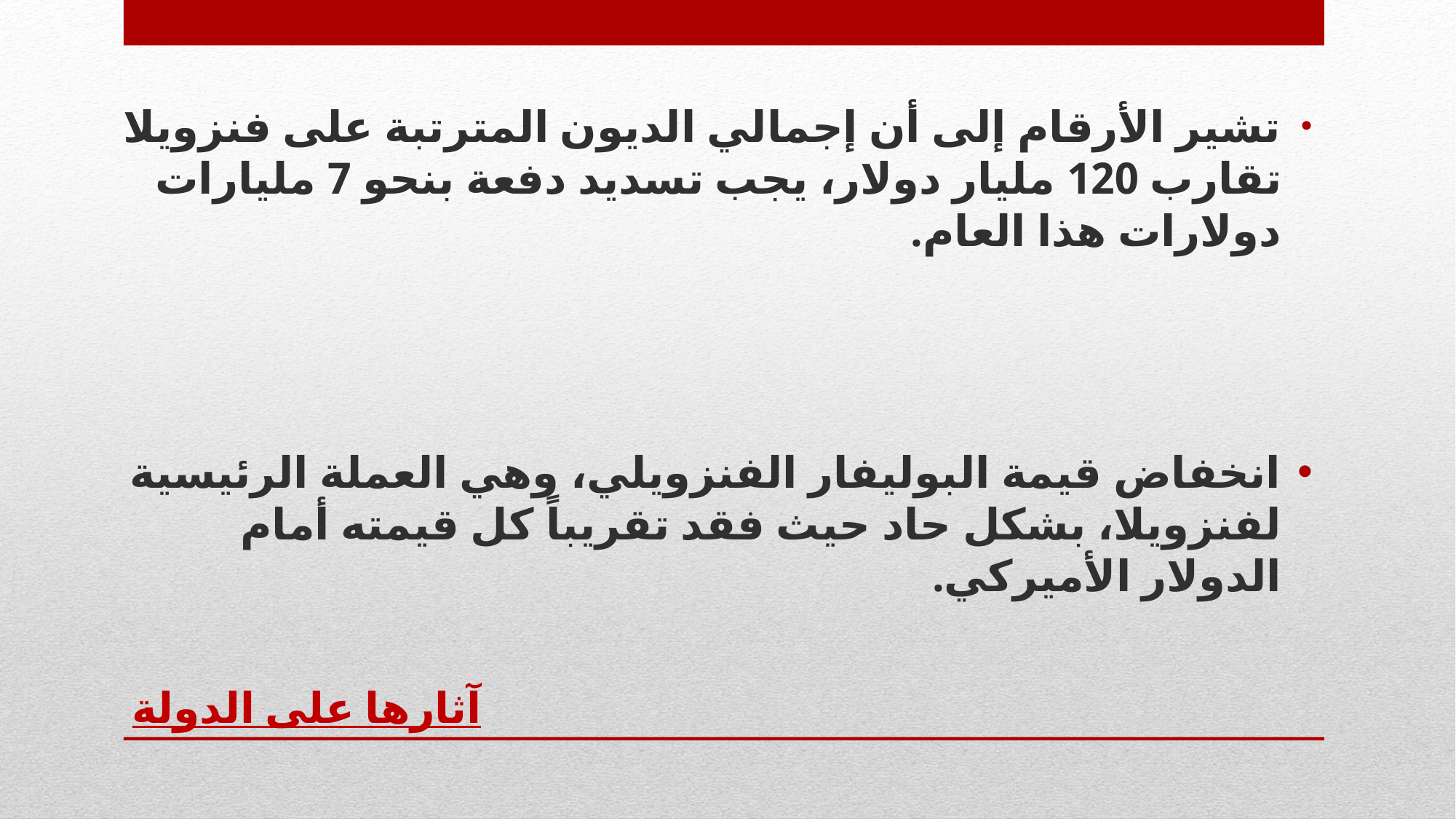

تشير الأرقام إلى أن إجمالي الديون المترتبة على فنزويلا تقارب 120 مليار دولار، يجب تسديد دفعة بنحو 7 مليارات دولارات هذا العام.

	انخفاض قيمة البوليفار الفنزويلي، وهي العملة الرئيسية لفنزويلا، بشكل حاد حيث فقد تقريباً كل قيمته أمام الدولار الأميركي.

# آثارها على الدولة